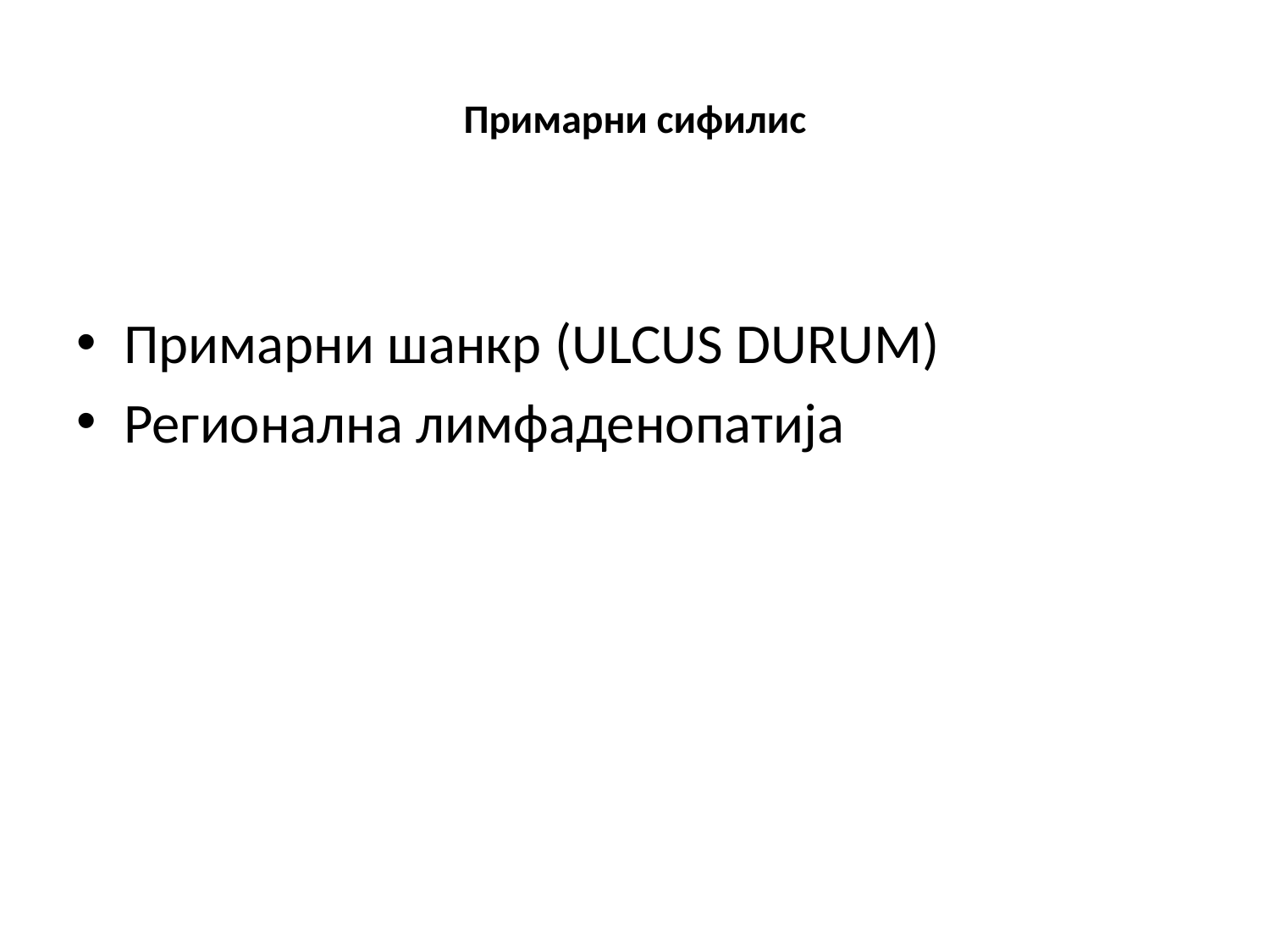

# Примарни сифилис

Примарни шанкр (ULCUS DURUM)
Регионална лимфаденопатија